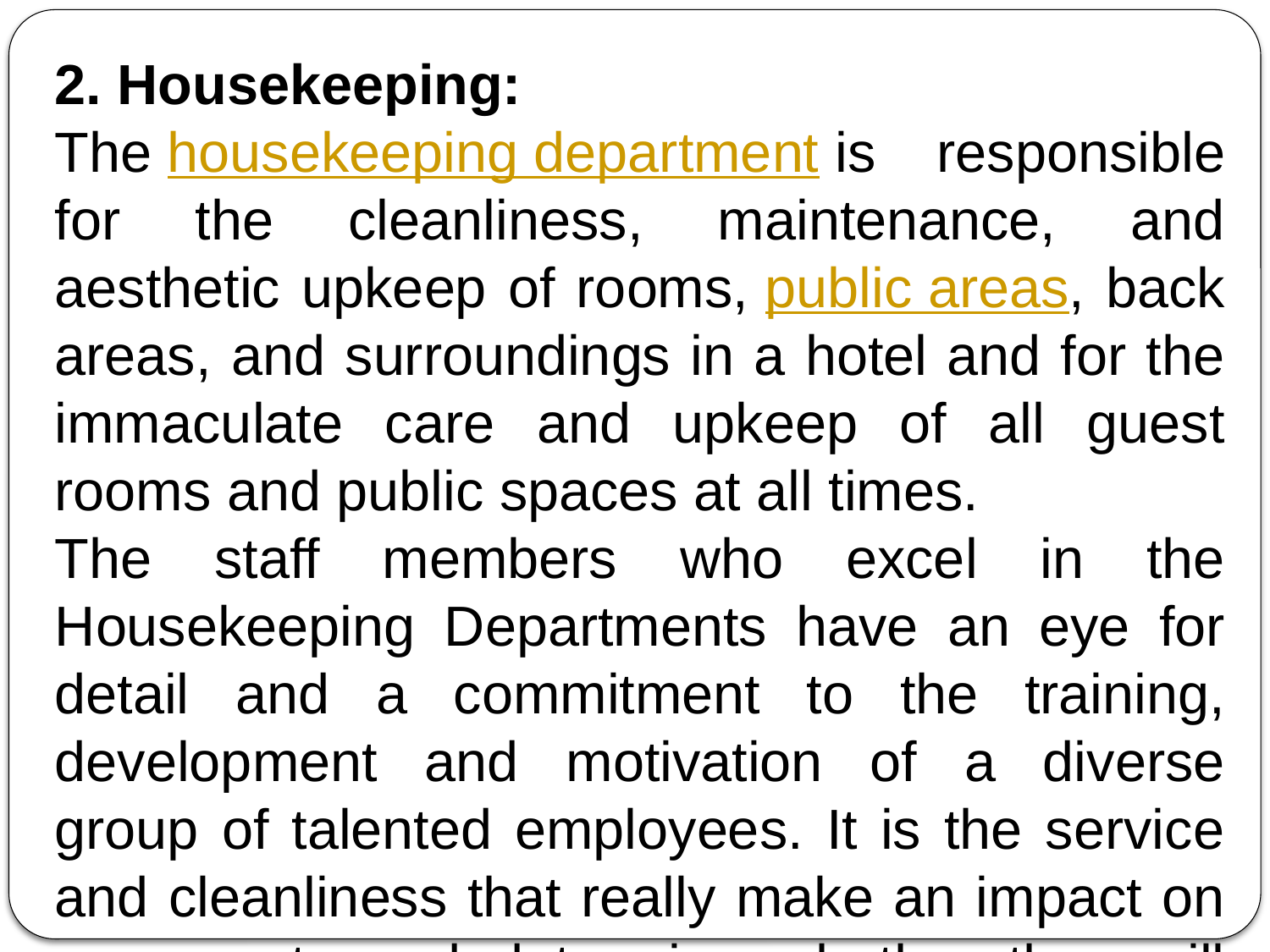

2. Housekeeping:
The housekeeping department is responsible for the cleanliness, maintenance, and aesthetic upkeep of rooms, public areas, back areas, and surroundings in a hotel and for the immaculate care and upkeep of all guest rooms and public spaces at all times.
The staff members who excel in the Housekeeping Departments have an eye for detail and a commitment to the training, development and motivation of a diverse group of talented employees. It is the service and cleanliness that really make an impact on our guests and determine whether they will return and also recommend the hotel to others.